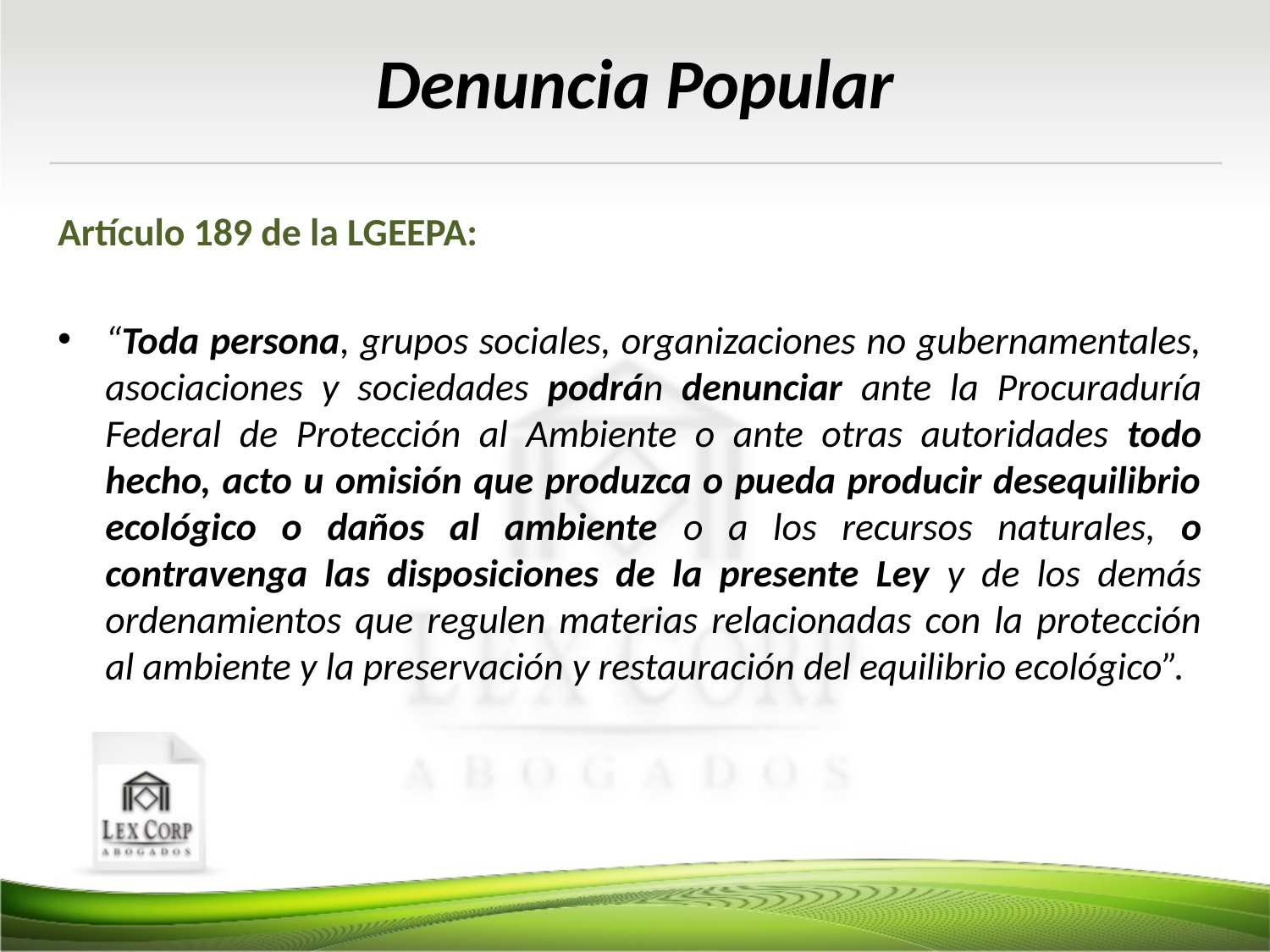

Denuncia Popular

Artículo 189 de la LGEEPA:

“Toda persona, grupos sociales, organizaciones no gubernamentales, asociaciones y sociedades podrán denunciar ante la Procuraduría Federal de Protección al Ambiente o ante otras autoridades todo hecho, acto u omisión que produzca o pueda producir desequilibrio ecológico o daños al ambiente o a los recursos naturales, o contravenga las disposiciones de la presente Ley y de los demás ordenamientos que regulen materias relacionadas con la protección al ambiente y la preservación y restauración del equilibrio ecológico”.